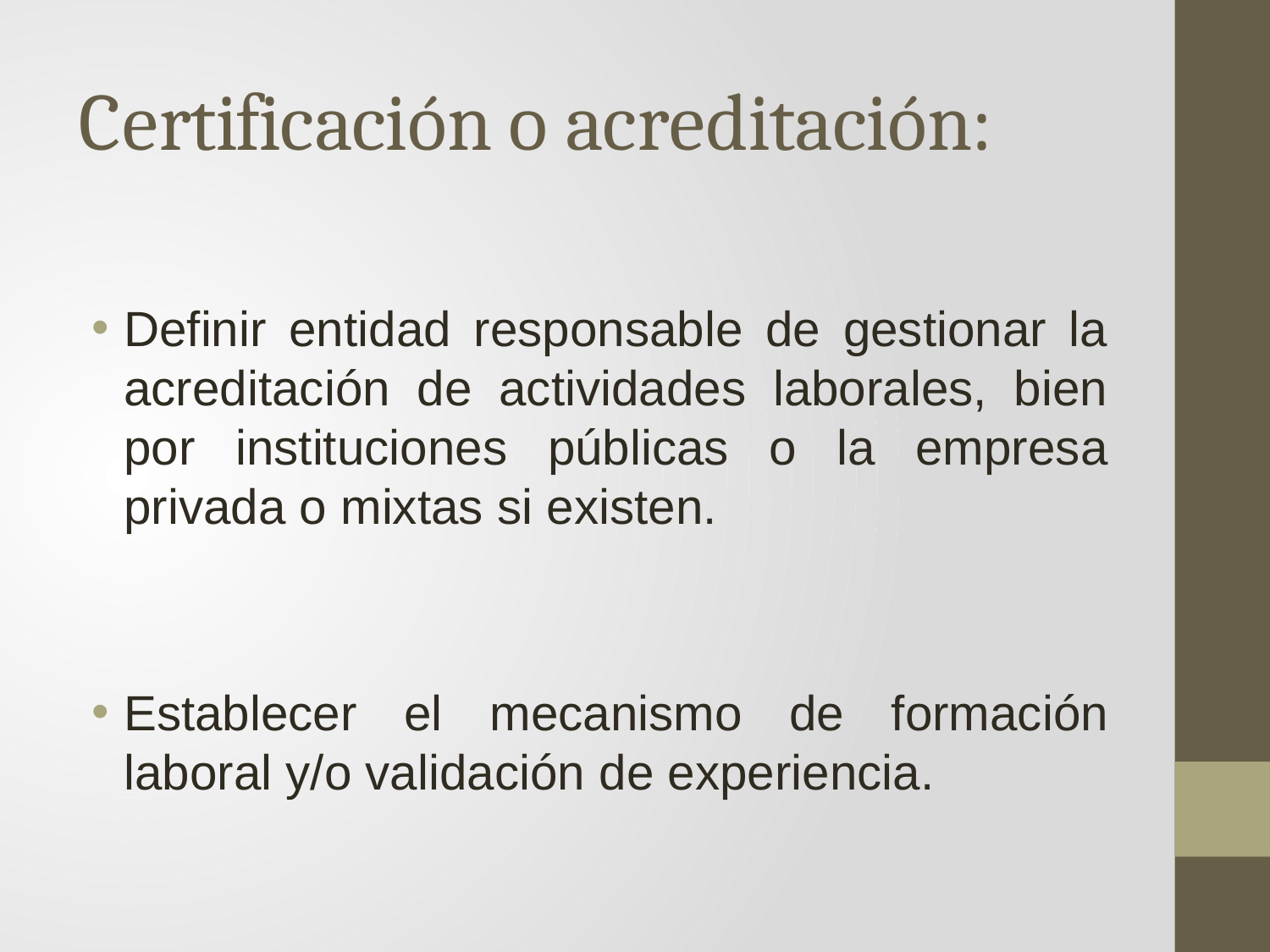

# Certificación o acreditación:

Definir entidad responsable de gestionar la acreditación de actividades laborales, bien por instituciones públicas o la empresa privada o mixtas si existen.

Establecer el mecanismo de formación laboral y/o validación de experiencia.